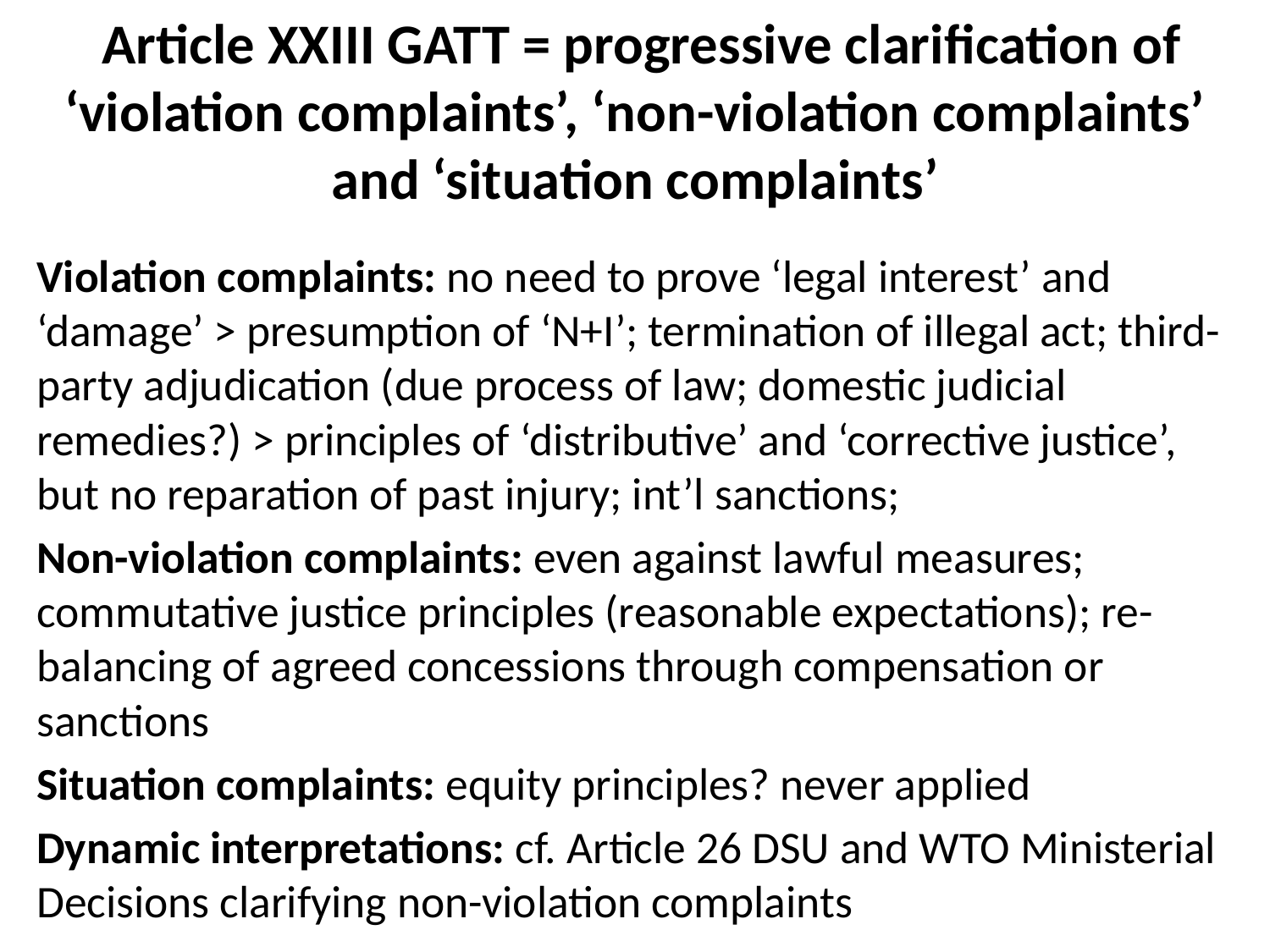

# Article XXIII GATT = progressive clarification of ‘violation complaints’, ‘non-violation complaints’ and ‘situation complaints’
Violation complaints: no need to prove ‘legal interest’ and ‘damage’ > presumption of ‘N+I’; termination of illegal act; third-party adjudication (due process of law; domestic judicial remedies?) > principles of ‘distributive’ and ‘corrective justice’, but no reparation of past injury; int’l sanctions;
Non-violation complaints: even against lawful measures; commutative justice principles (reasonable expectations); re-balancing of agreed concessions through compensation or sanctions
Situation complaints: equity principles? never applied
Dynamic interpretations: cf. Article 26 DSU and WTO Ministerial Decisions clarifying non-violation complaints